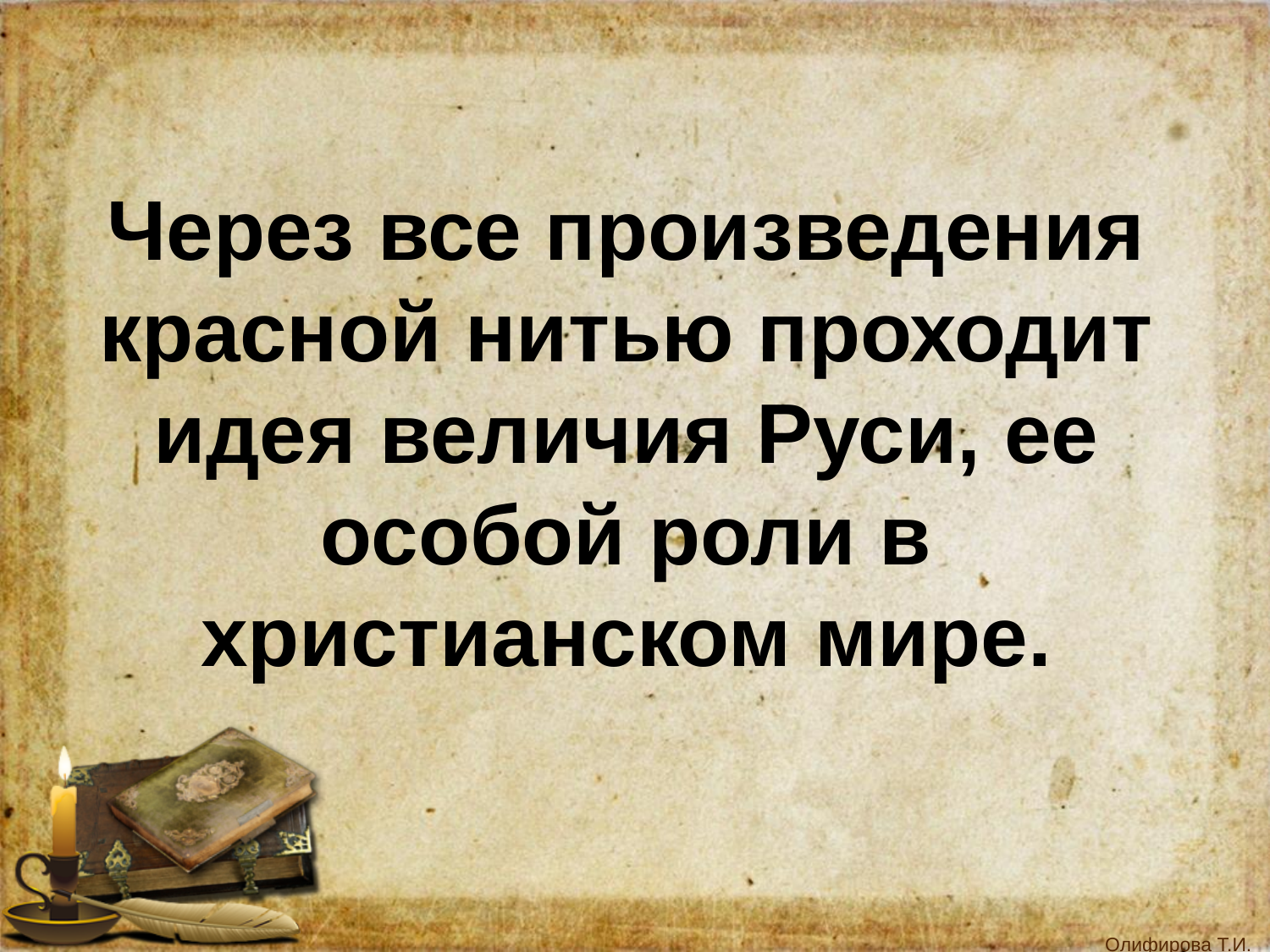

# Через все произведения красной нитью проходит идея величия Руси, ее особой роли в христианском мире.